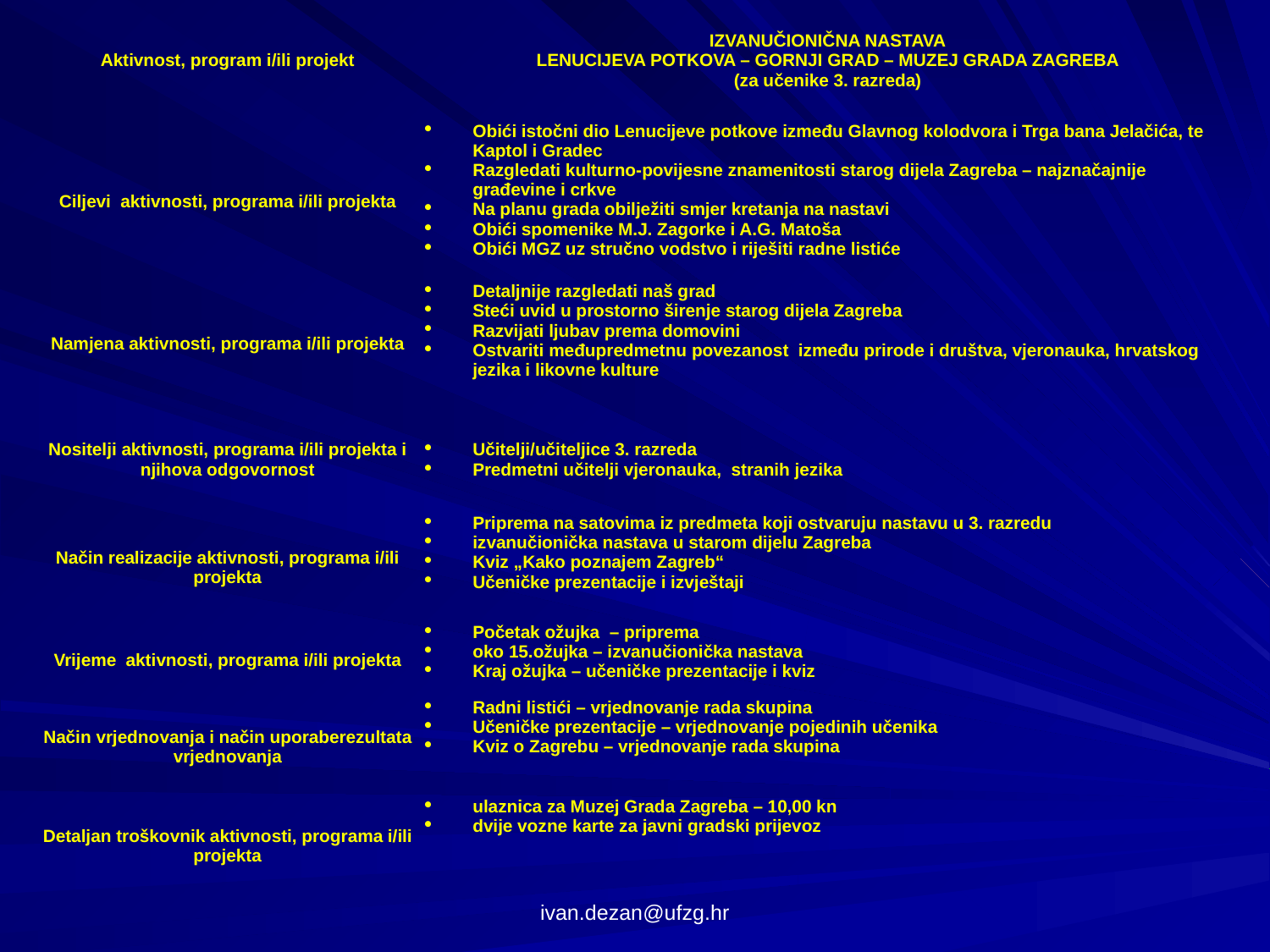

| Aktivnost, program i/ili projekt | IZVANUČIONIČNA NASTAVA LENUCIJEVA POTKOVA – GORNJI GRAD – MUZEJ GRADA ZAGREBA (za učenike 3. razreda) |
| --- | --- |
| Ciljevi aktivnosti, programa i/ili projekta | Obići istočni dio Lenucijeve potkove između Glavnog kolodvora i Trga bana Jelačića, te Kaptol i Gradec Razgledati kulturno-povijesne znamenitosti starog dijela Zagreba – najznačajnije građevine i crkve Na planu grada obilježiti smjer kretanja na nastavi Obići spomenike M.J. Zagorke i A.G. Matoša Obići MGZ uz stručno vodstvo i riješiti radne listiće |
| Namjena aktivnosti, programa i/ili projekta | Detaljnije razgledati naš grad Steći uvid u prostorno širenje starog dijela Zagreba Razvijati ljubav prema domovini Ostvariti međupredmetnu povezanost između prirode i društva, vjeronauka, hrvatskog jezika i likovne kulture |
| Nositelji aktivnosti, programa i/ili projekta i njihova odgovornost | Učitelji/učiteljice 3. razreda Predmetni učitelji vjeronauka, stranih jezika |
| Način realizacije aktivnosti, programa i/ili projekta | Priprema na satovima iz predmeta koji ostvaruju nastavu u 3. razredu izvanučionička nastava u starom dijelu Zagreba Kviz „Kako poznajem Zagreb“ Učeničke prezentacije i izvještaji |
| Vrijeme aktivnosti, programa i/ili projekta | Početak ožujka – priprema oko 15.ožujka – izvanučionička nastava Kraj ožujka – učeničke prezentacije i kviz |
| Način vrjednovanja i način uporaberezultata vrjednovanja | Radni listići – vrjednovanje rada skupina Učeničke prezentacije – vrjednovanje pojedinih učenika Kviz o Zagrebu – vrjednovanje rada skupina |
| Detaljan troškovnik aktivnosti, programa i/ili projekta | ulaznica za Muzej Grada Zagreba – 10,00 kn dvije vozne karte za javni gradski prijevoz |
ivan.dezan@ufzg.hr